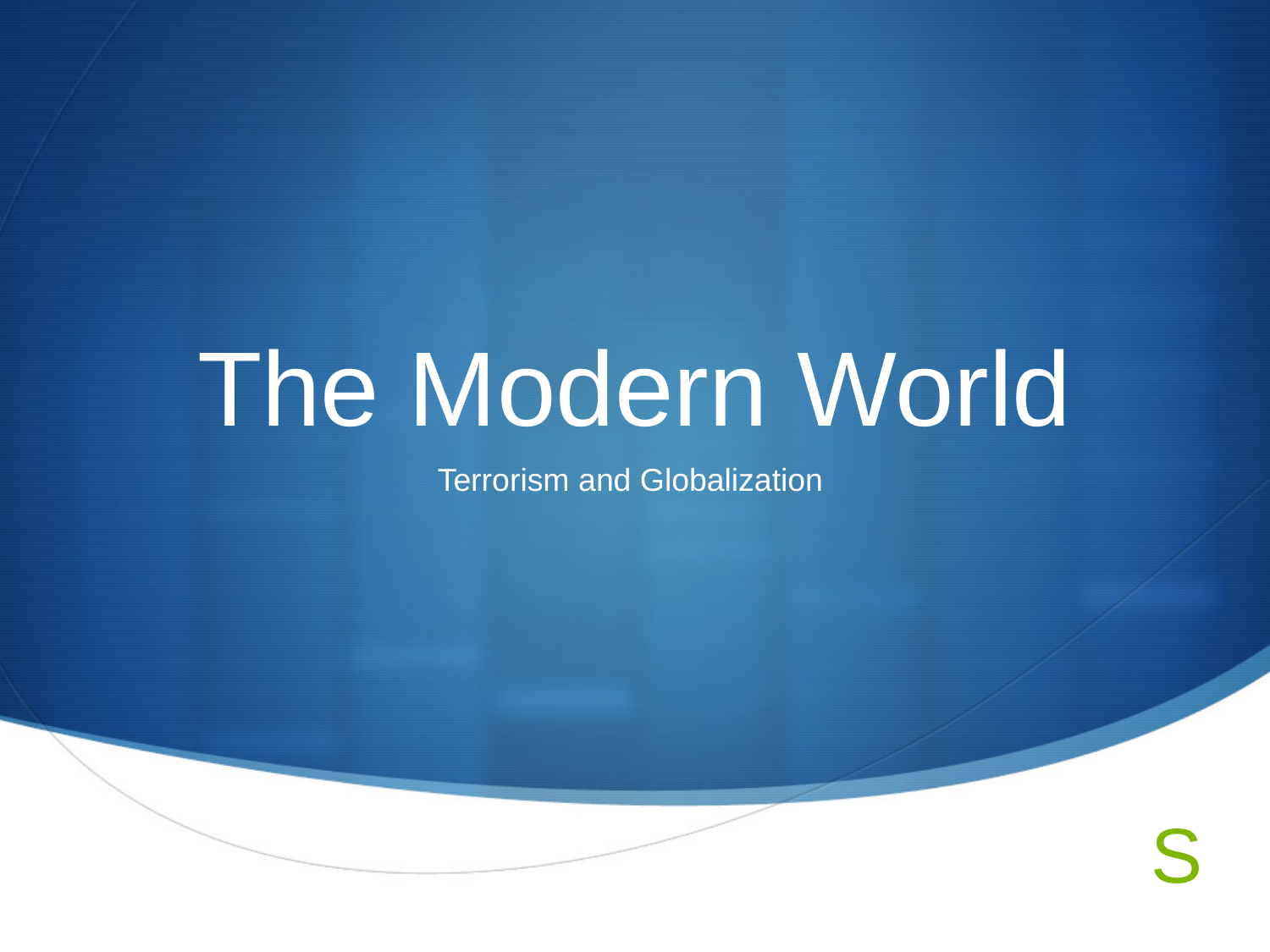

# The Modern World
Terrorism and Globalization